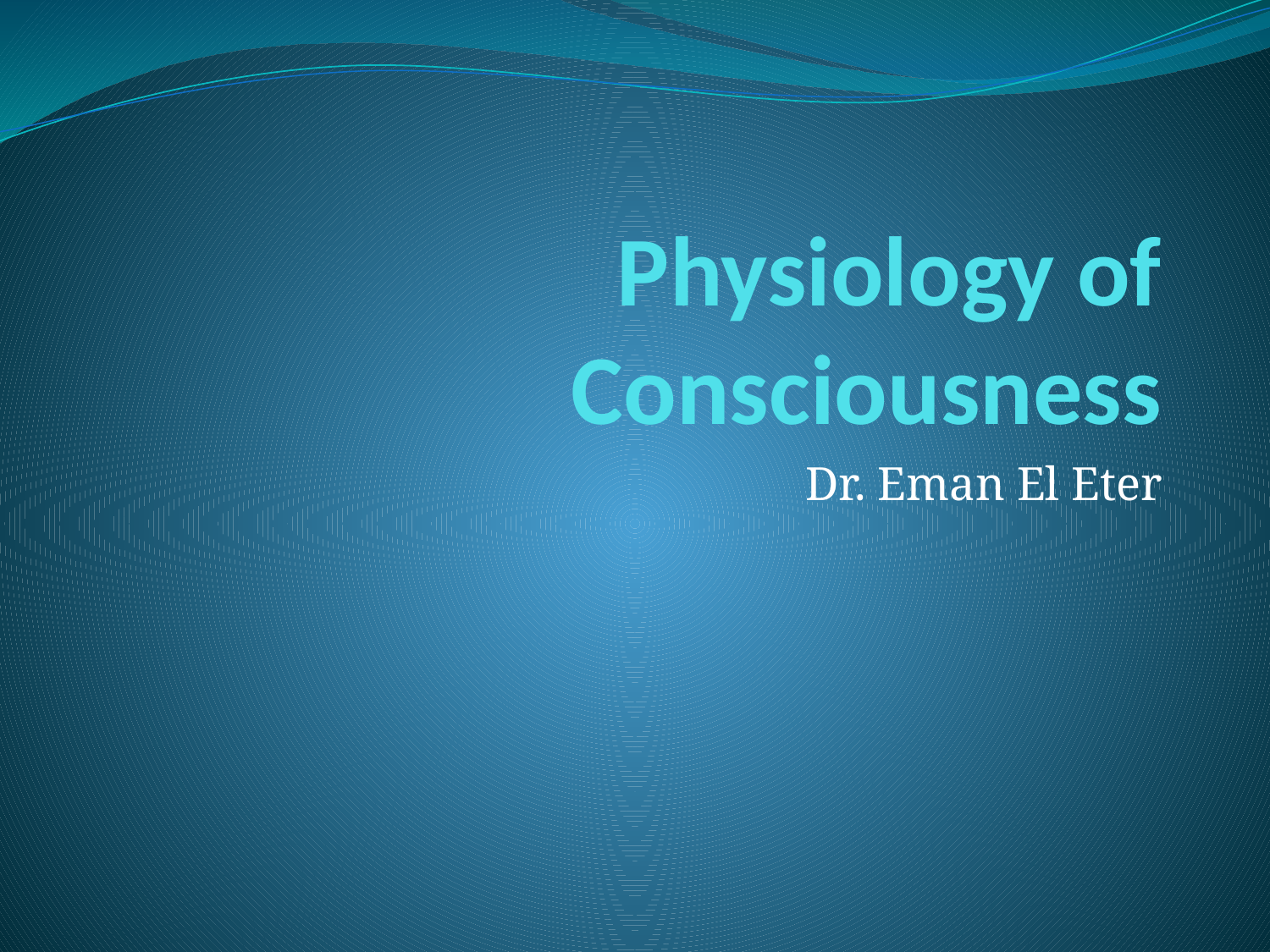

# Physiology of Consciousness
Dr. Eman El Eter